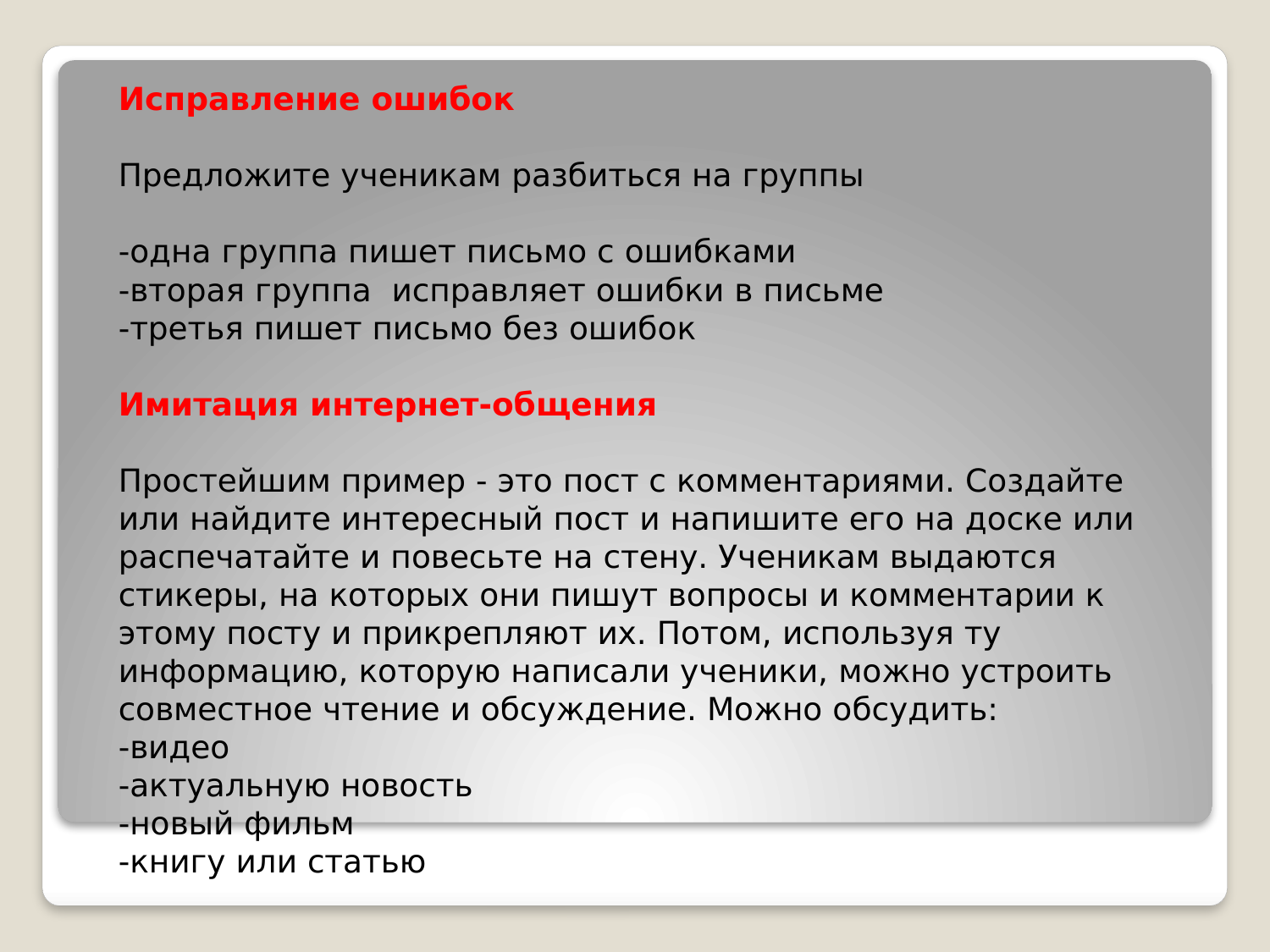

# Исправление ошибок Предложите ученикам разбиться на группы -одна группа пишет письмо с ошибками -вторая группа  исправляет ошибки в письме -третья пишет письмо без ошибок Имитация интернет-общения Простейшим пример - это пост с комментариями. Создайте или найдите интересный пост и напишите его на доске или распечатайте и повесьте на стену. Ученикам выдаются стикеры, на которых они пишут вопросы и комментарии к этому посту и прикрепляют их. Потом, используя ту информацию, которую написали ученики, можно устроить совместное чтение и обсуждение. Можно обсудить: -видео -актуальную новость -новый фильм -книгу или статью